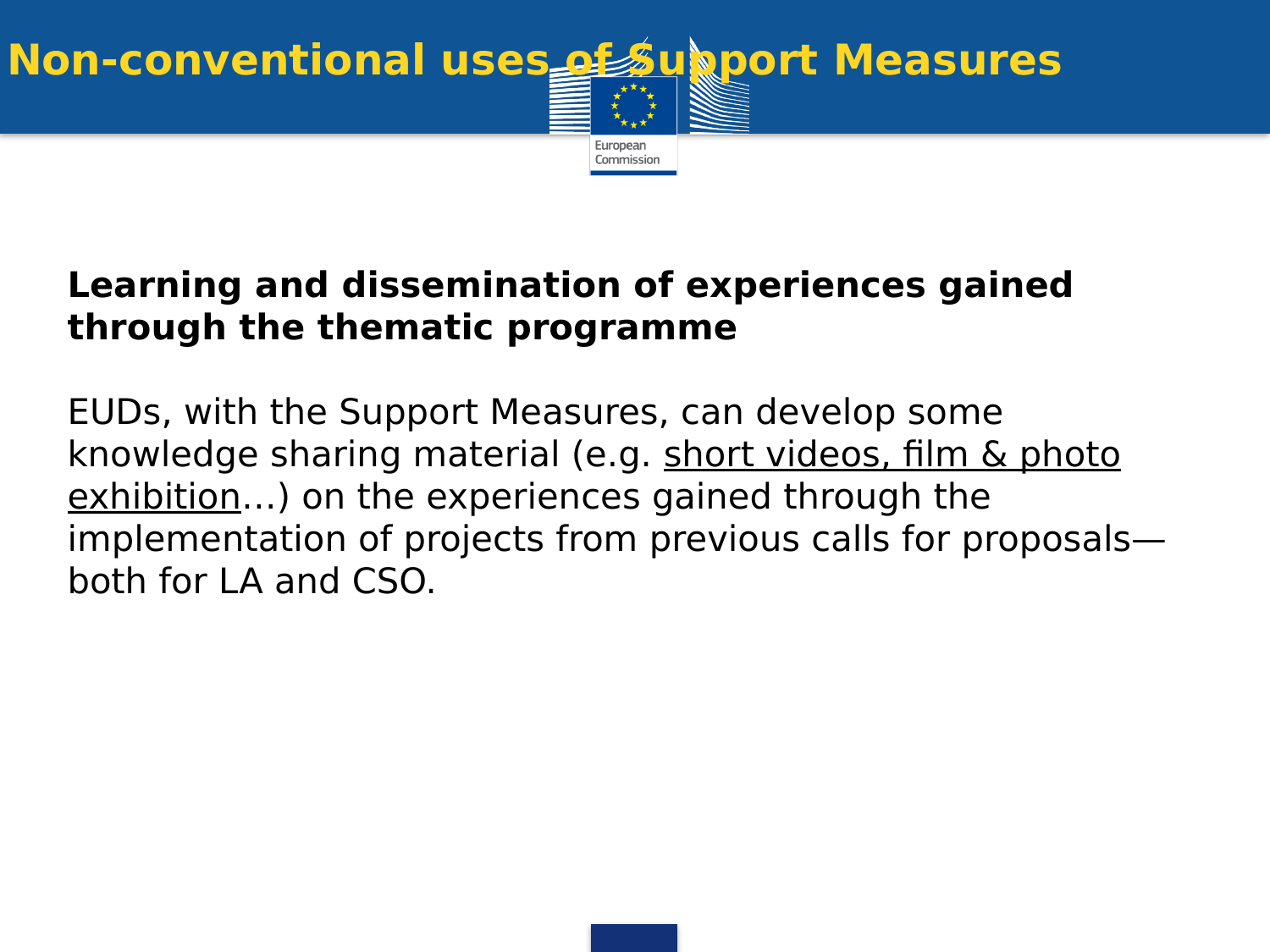

Non-conventional uses of Support Measures
Learning and dissemination of experiences gained through the thematic programme

EUDs, with the Support Measures, can develop some knowledge sharing material (e.g. short videos, film & photo exhibition…) on the experiences gained through the implementation of projects from previous calls for proposals—both for LA and CSO.